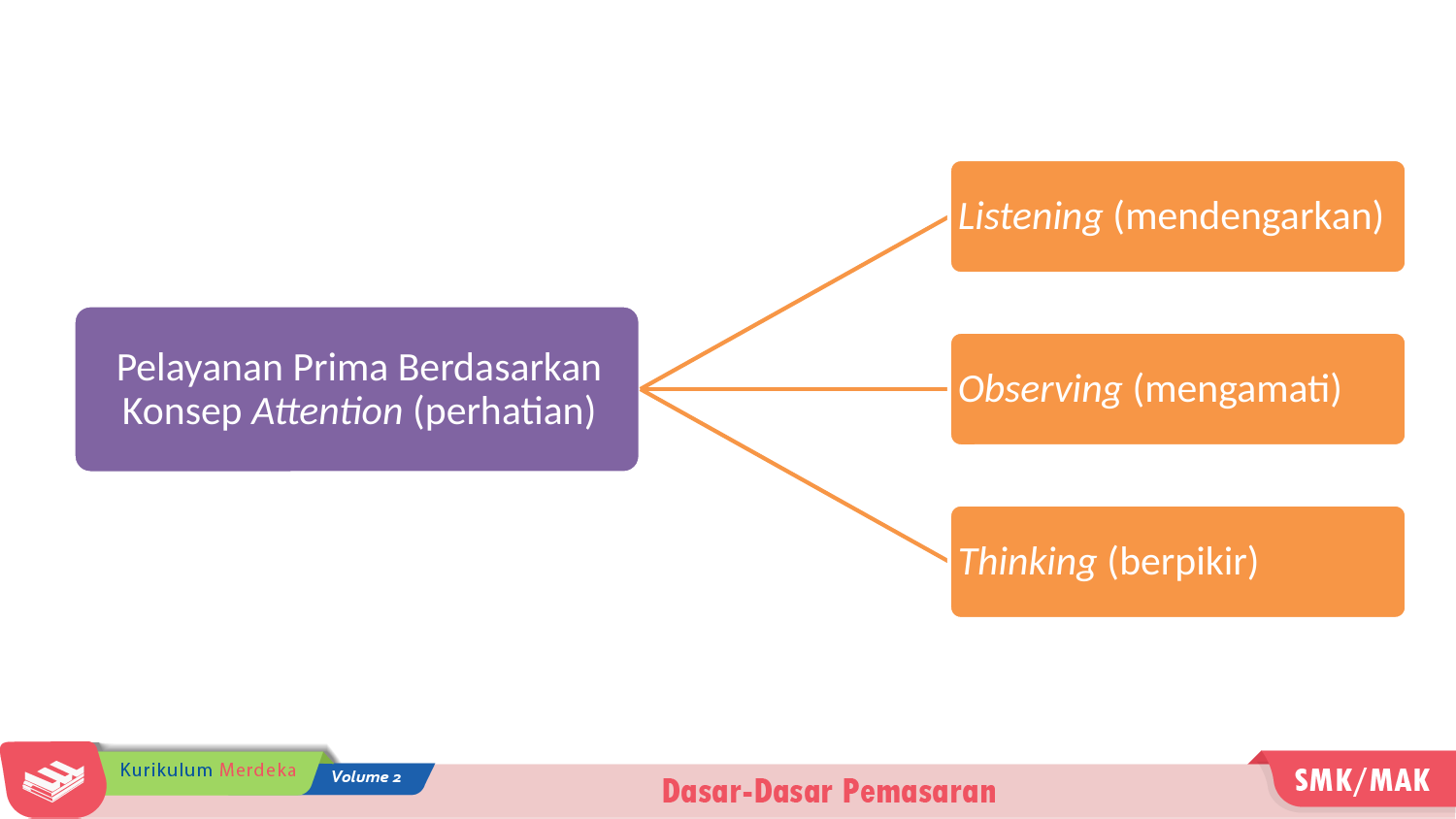

Pelayanan Prima Berdasarkan Konsep Attention (perhatian)

Listening (mendengarkan)

Observing (mengamati)

Thinking (berpikir)